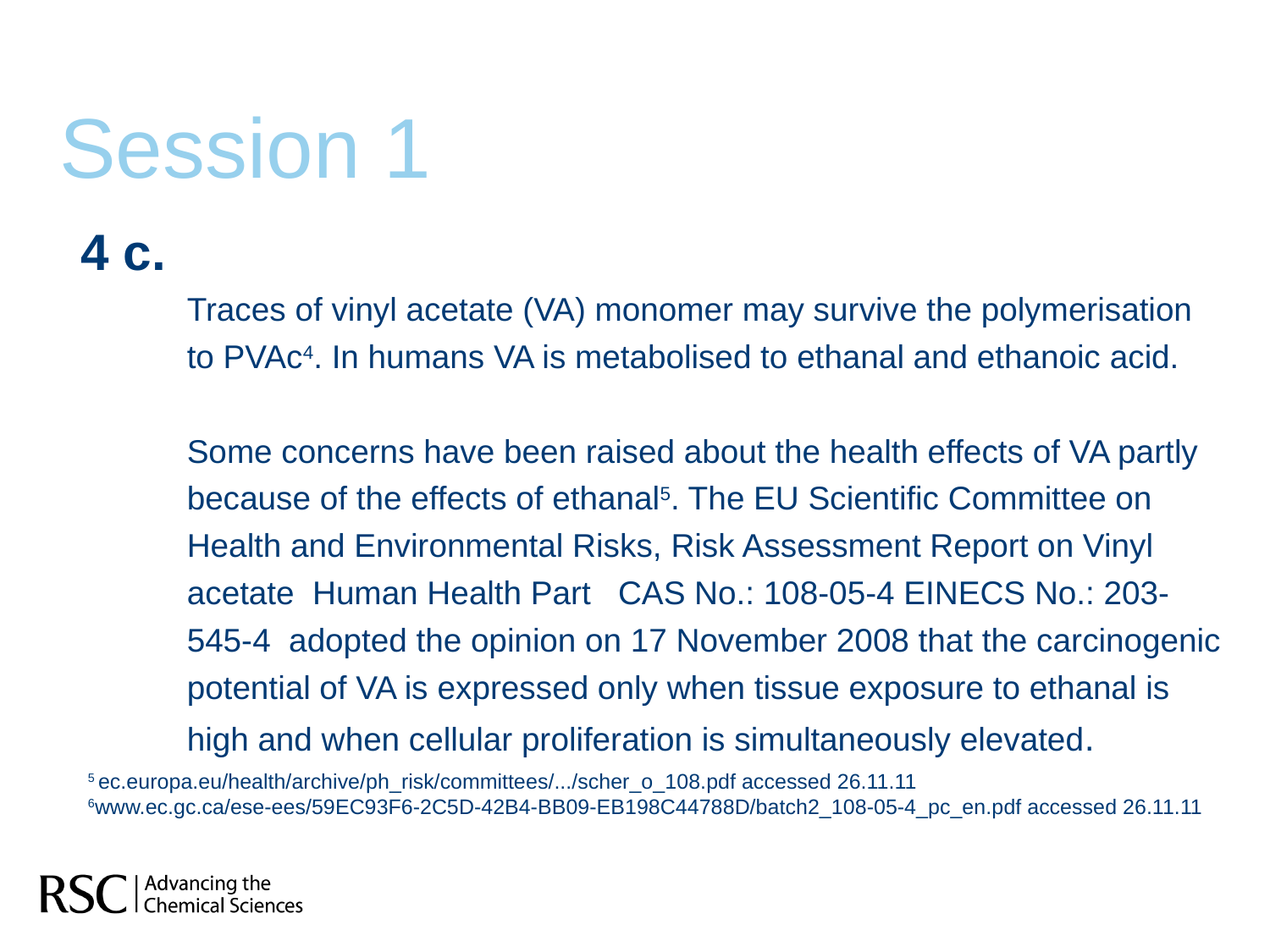

# Session 1
4 c.
Traces of vinyl acetate (VA) monomer may survive the polymerisation to PVAc4. In humans VA is metabolised to ethanal and ethanoic acid.
Some concerns have been raised about the health effects of VA partly because of the effects of ethanal5. The EU Scientific Committee on Health and Environmental Risks, Risk Assessment Report on Vinyl acetate  Human Health Part   CAS No.: 108-05-4 EINECS No.: 203-545-4  adopted the opinion on 17 November 2008 that the carcinogenic potential of VA is expressed only when tissue exposure to ethanal is high and when cellular proliferation is simultaneously elevated.
5 ec.europa.eu/health/archive/ph_risk/committees/.../scher_o_108.pdf accessed 26.11.11
6www.ec.gc.ca/ese-ees/59EC93F6-2C5D-42B4-BB09-EB198C44788D/batch2_108-05-4_pc_en.pdf accessed 26.11.11